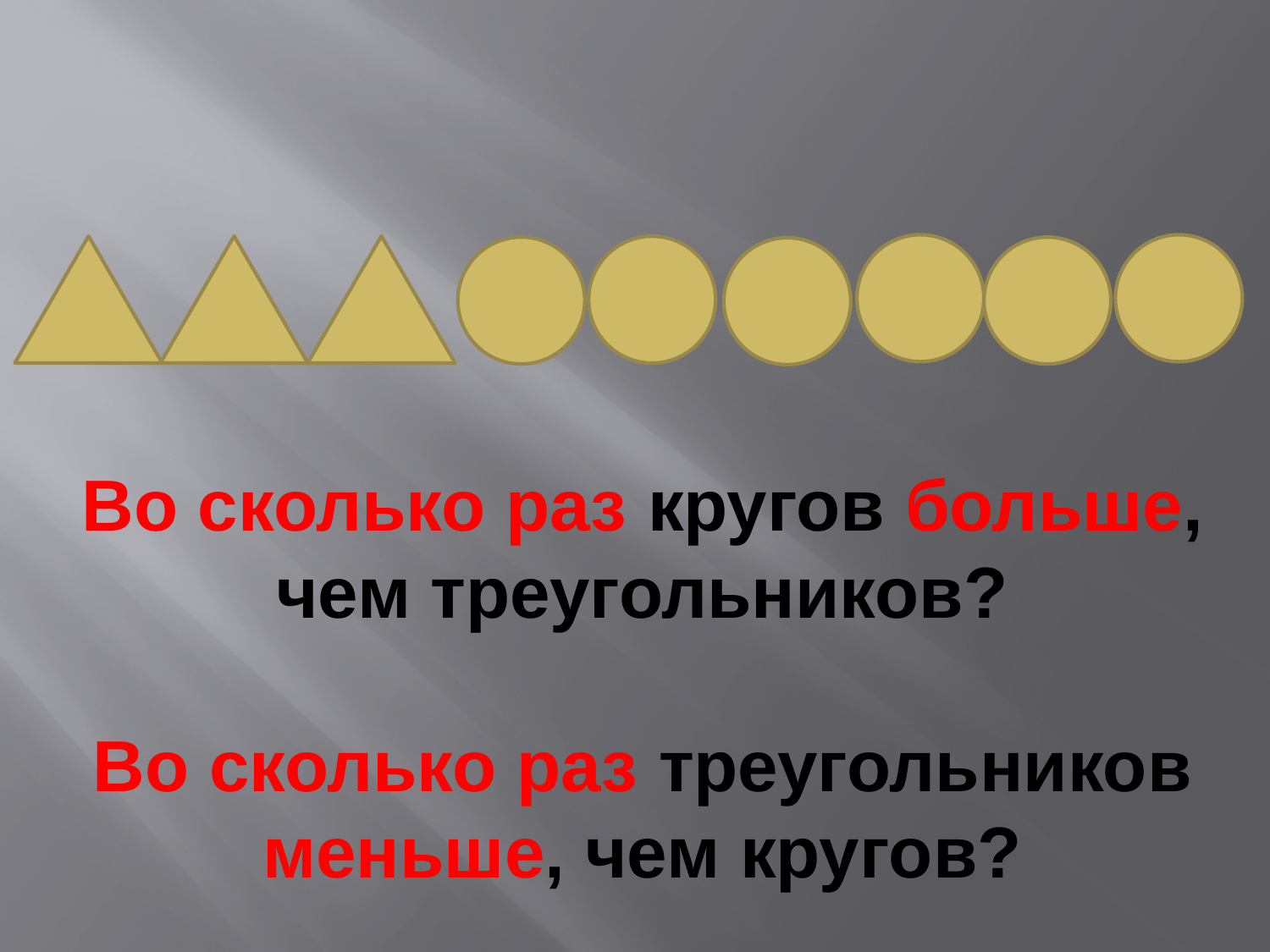

# Во сколько раз кругов больше, чем треугольников? Во сколько раз треугольников меньше, чем кругов?